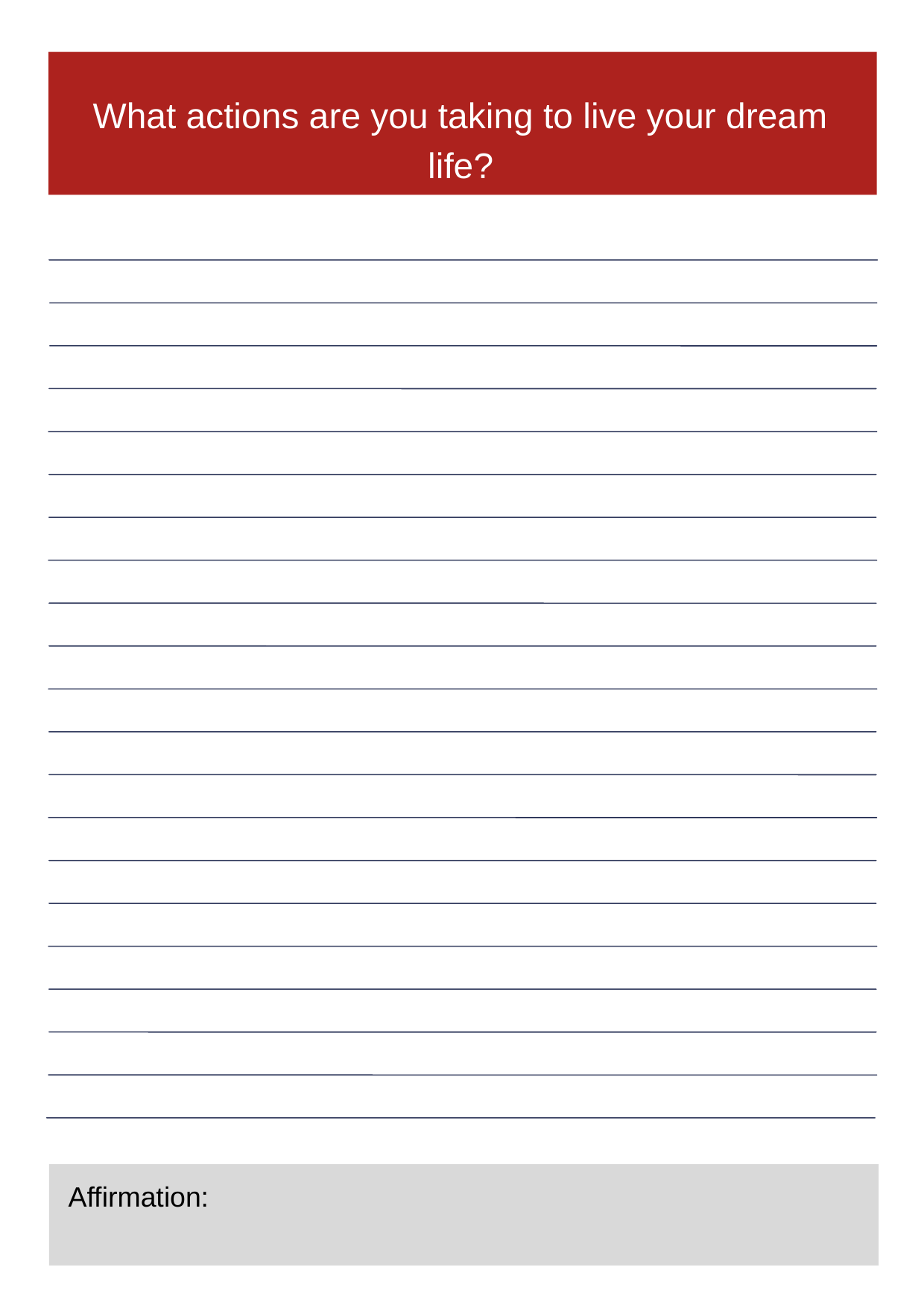

What actions are you taking to live your dream life?

Affirmation: